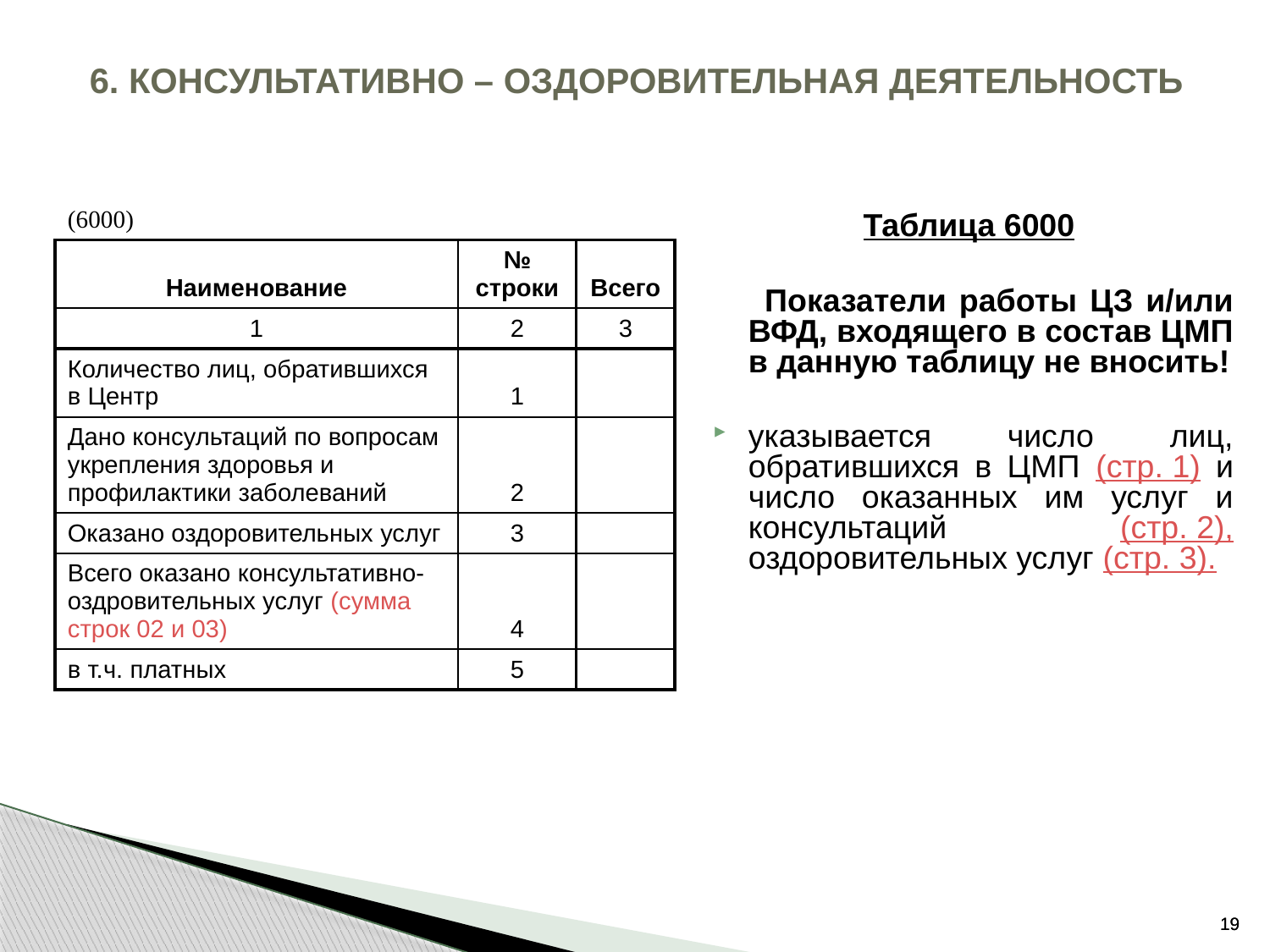

# 6. КОНСУЛЬТАТИВНО – ОЗДОРОВИТЕЛЬНАЯ ДЕЯТЕЛЬНОСТЬ
| (6000) |  |  |
| --- | --- | --- |
| Наименование | № строки | Всего |
| 1 | 2 | 3 |
| Количество лиц, обратившихся в Центр | 1 |  |
| Дано консультаций по вопросам укрепления здоровья и профилактики заболеваний | 2 |  |
| Оказано оздоровительных услуг | 3 |  |
| Всего оказано консультативно-оздровительных услуг (сумма строк 02 и 03) | 4 |  |
| в т.ч. платных | 5 |  |
Таблица 6000

    Показатели работы ЦЗ и/или ВФД, входящего в состав ЦМП в данную таблицу не вносить!

указывается число лиц, обратившихся в ЦМП (стр. 1) и число оказанных им услуг и консультаций (стр. 2), оздоровительных услуг (стр. 3).

19
19